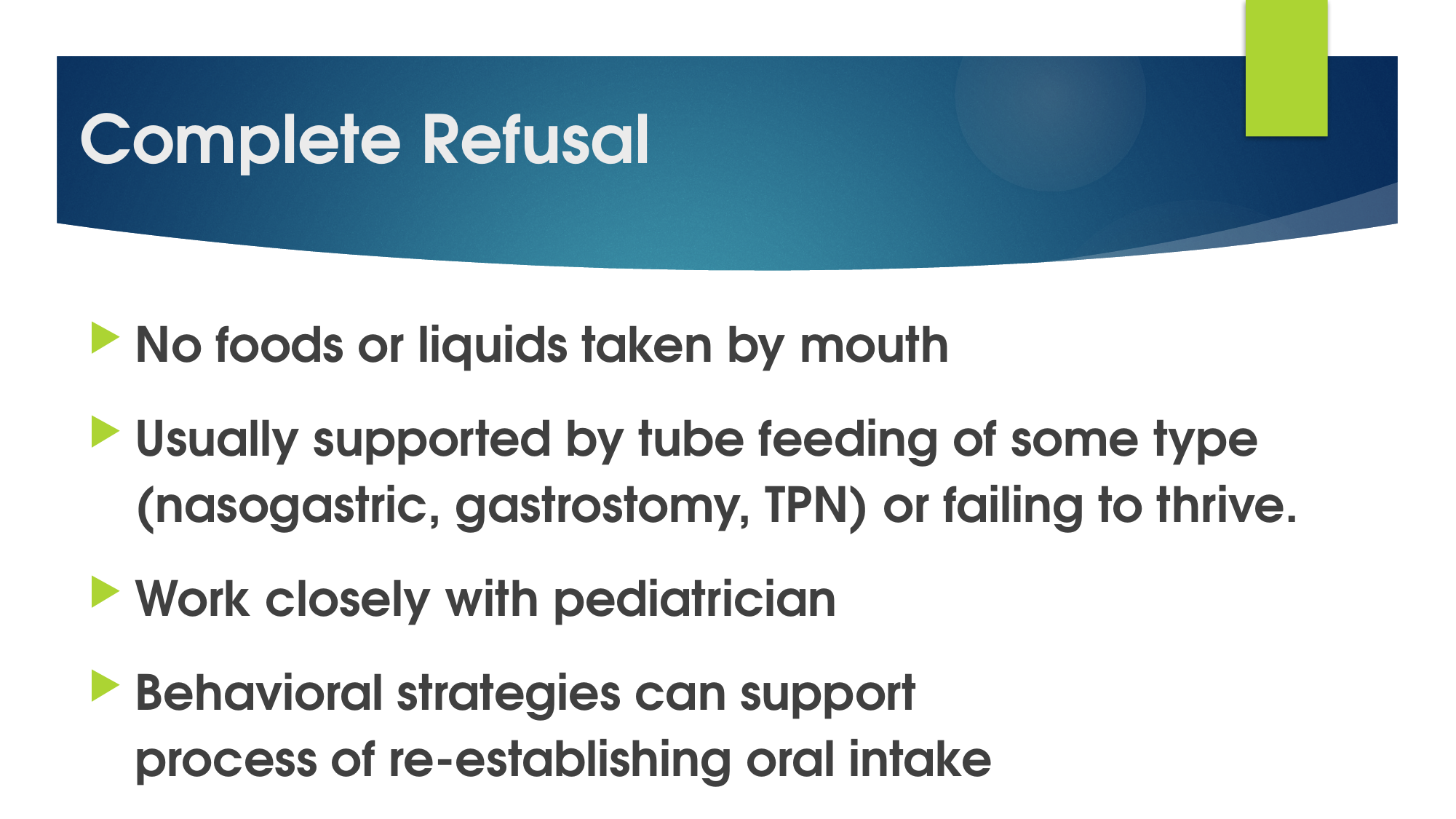

# Complete Refusal
No foods or liquids taken by mouth
Usually supported by tube feeding of some type (nasogastric, gastrostomy, TPN) or failing to thrive.
Work closely with pediatrician
Behavioral strategies can support                            process of re-establishing oral intake